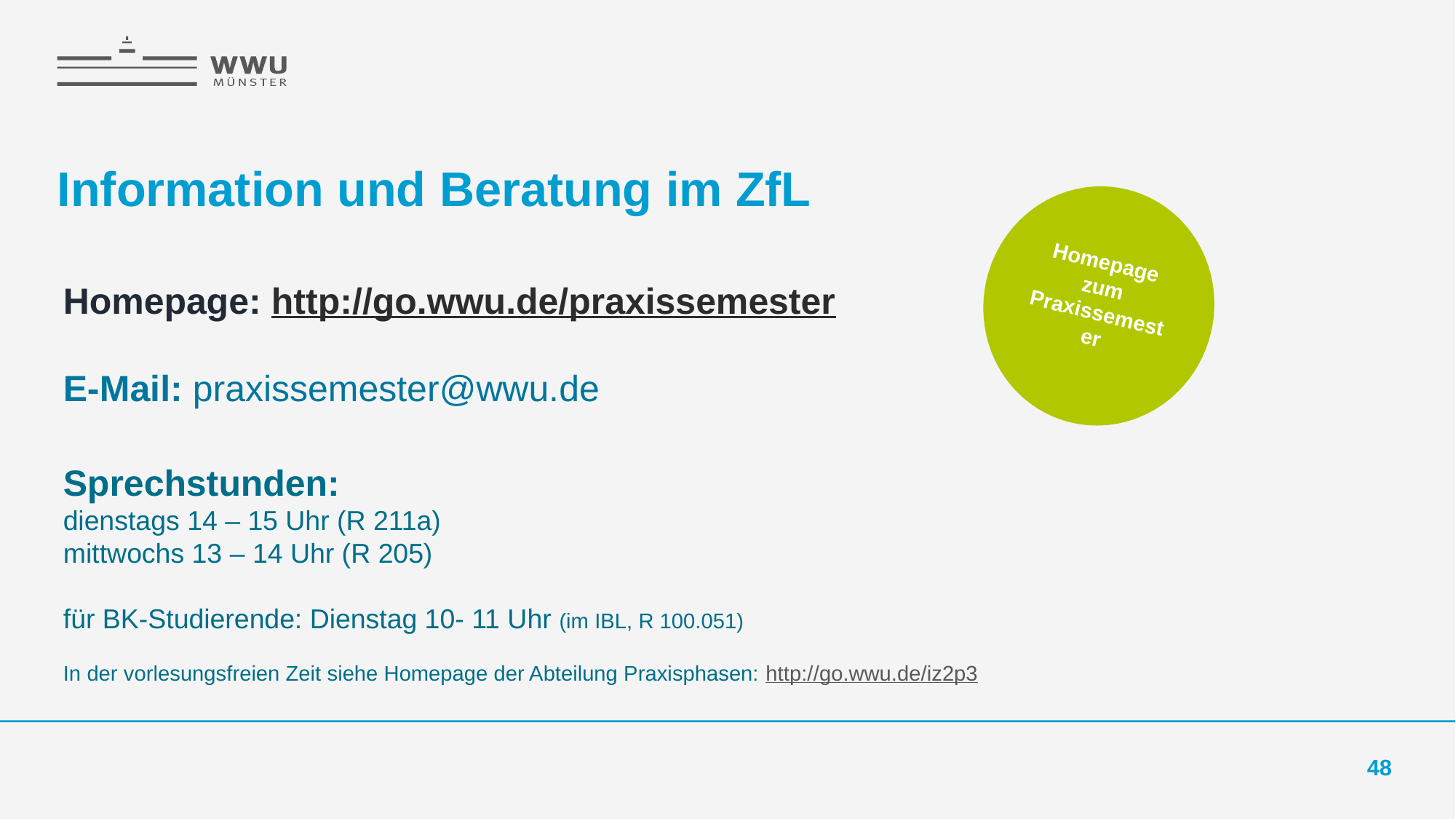

# Information und Beratung im ZfL
Homepage
zum Praxissemester
Homepage: http://go.wwu.de/praxissemester
E-Mail: praxissemester@wwu.de
Sprechstunden:
dienstags 14 – 15 Uhr (R 211a)
mittwochs 13 – 14 Uhr (R 205)
für BK-Studierende: Dienstag 10- 11 Uhr (im IBL, R 100.051)
In der vorlesungsfreien Zeit siehe Homepage der Abteilung Praxisphasen: http://go.wwu.de/iz2p3

48